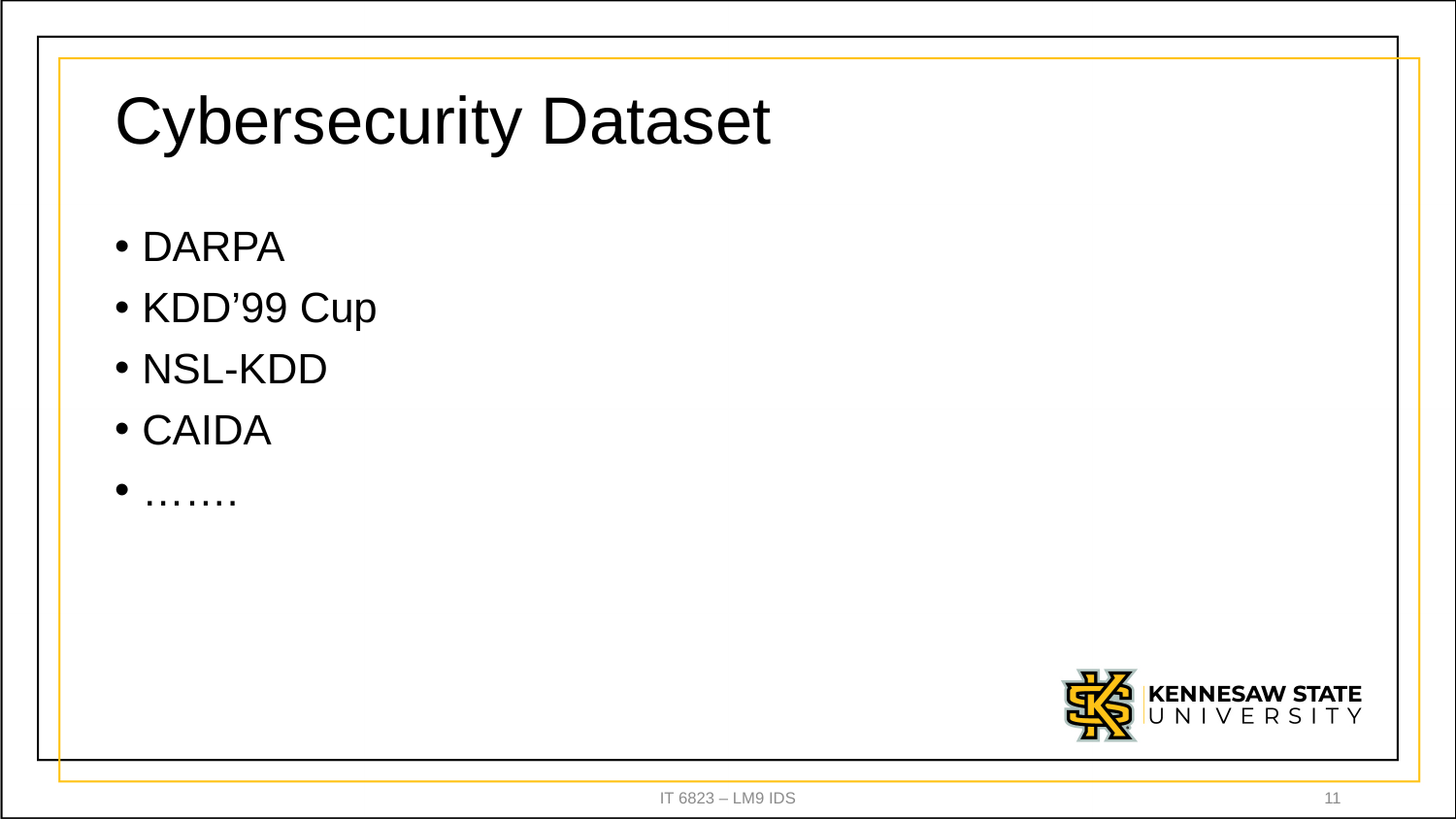

# Cybersecurity Dataset
DARPA
KDD’99 Cup
NSL-KDD
CAIDA
…….
IT 6823 – LM9 IDS
11